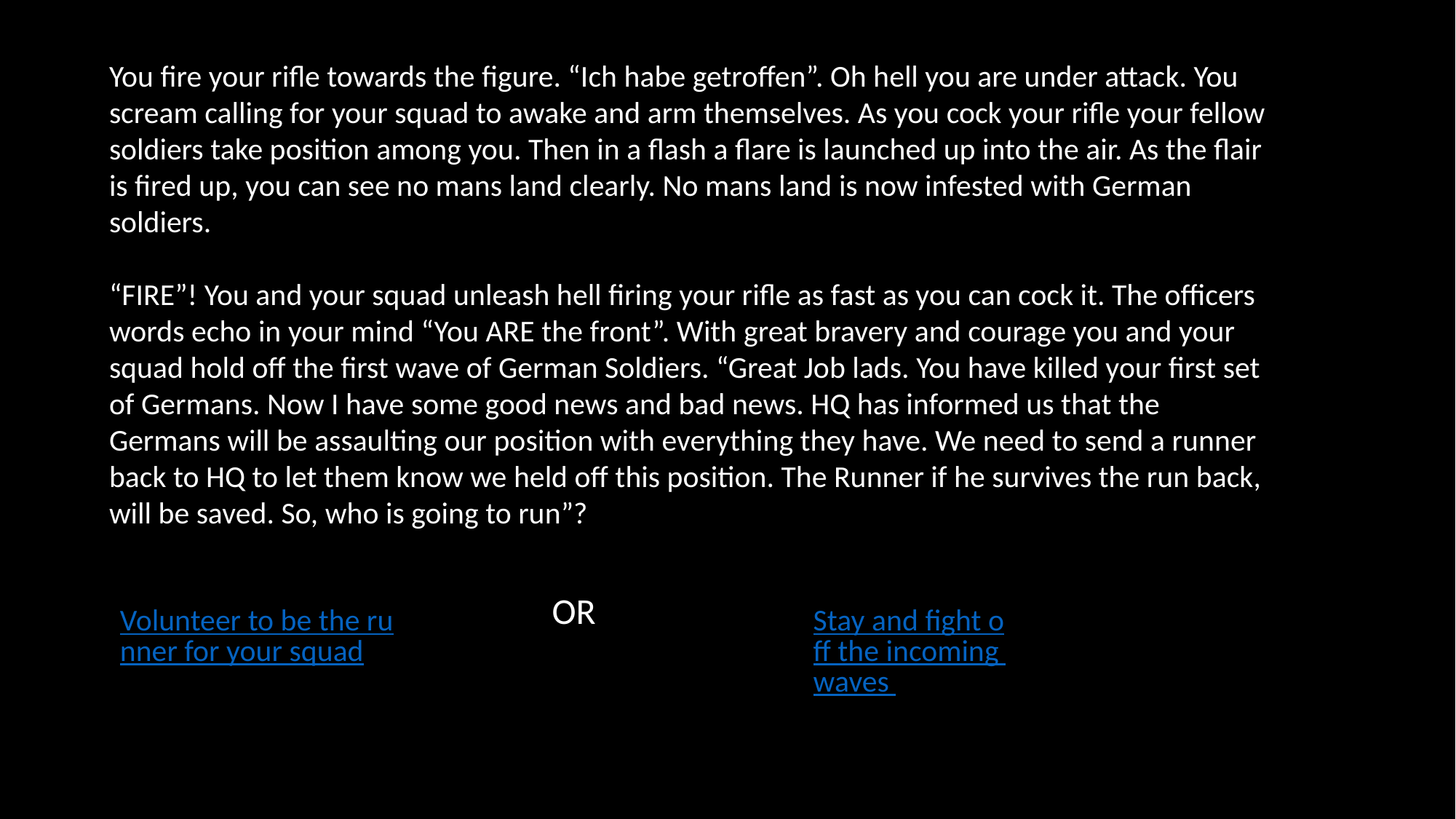

You fire your rifle towards the figure. “Ich habe getroffen”. Oh hell you are under attack. You scream calling for your squad to awake and arm themselves. As you cock your rifle your fellow soldiers take position among you. Then in a flash a flare is launched up into the air. As the flair is fired up, you can see no mans land clearly. No mans land is now infested with German soldiers.

“FIRE”! You and your squad unleash hell firing your rifle as fast as you can cock it. The officers words echo in your mind “You ARE the front”. With great bravery and courage you and your squad hold off the first wave of German Soldiers. “Great Job lads. You have killed your first set of Germans. Now I have some good news and bad news. HQ has informed us that the Germans will be assaulting our position with everything they have. We need to send a runner back to HQ to let them know we held off this position. The Runner if he survives the run back, will be saved. So, who is going to run”?
OR
Volunteer to be the runner for your squad
Stay and fight off the incoming waves